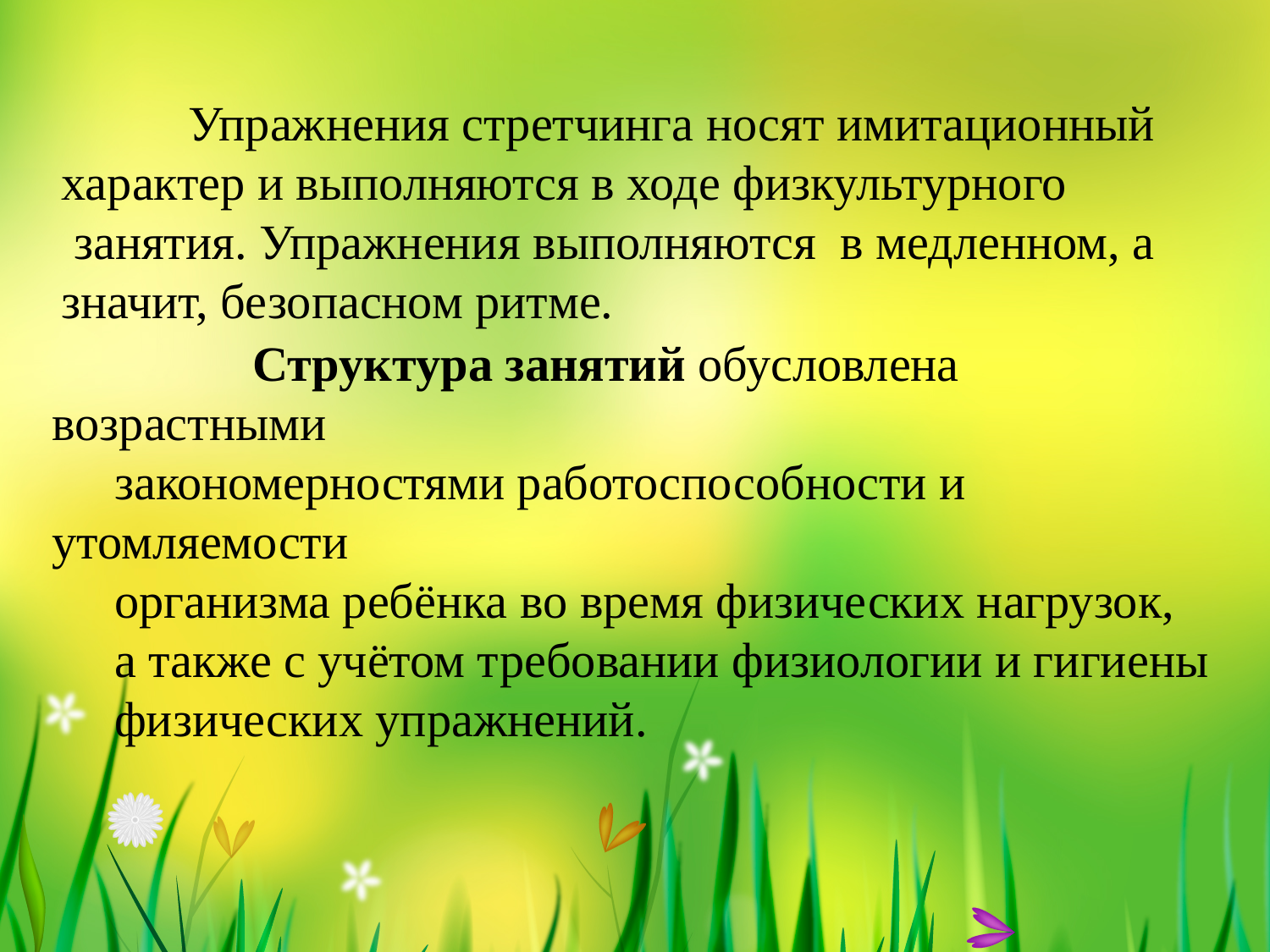

Упражнения стретчинга носят имитационный характер и выполняются в ходе физкультурного  занятия. Упражнения выполняются  в медленном, а значит, безопасном ритме.

	      Структура занятий обусловлена возрастными
закономерностями работоспособности и утомляемости
организма ребёнка во время физических нагрузок,
а также с учётом требовании физиологии и гигиены
физических упражнений.